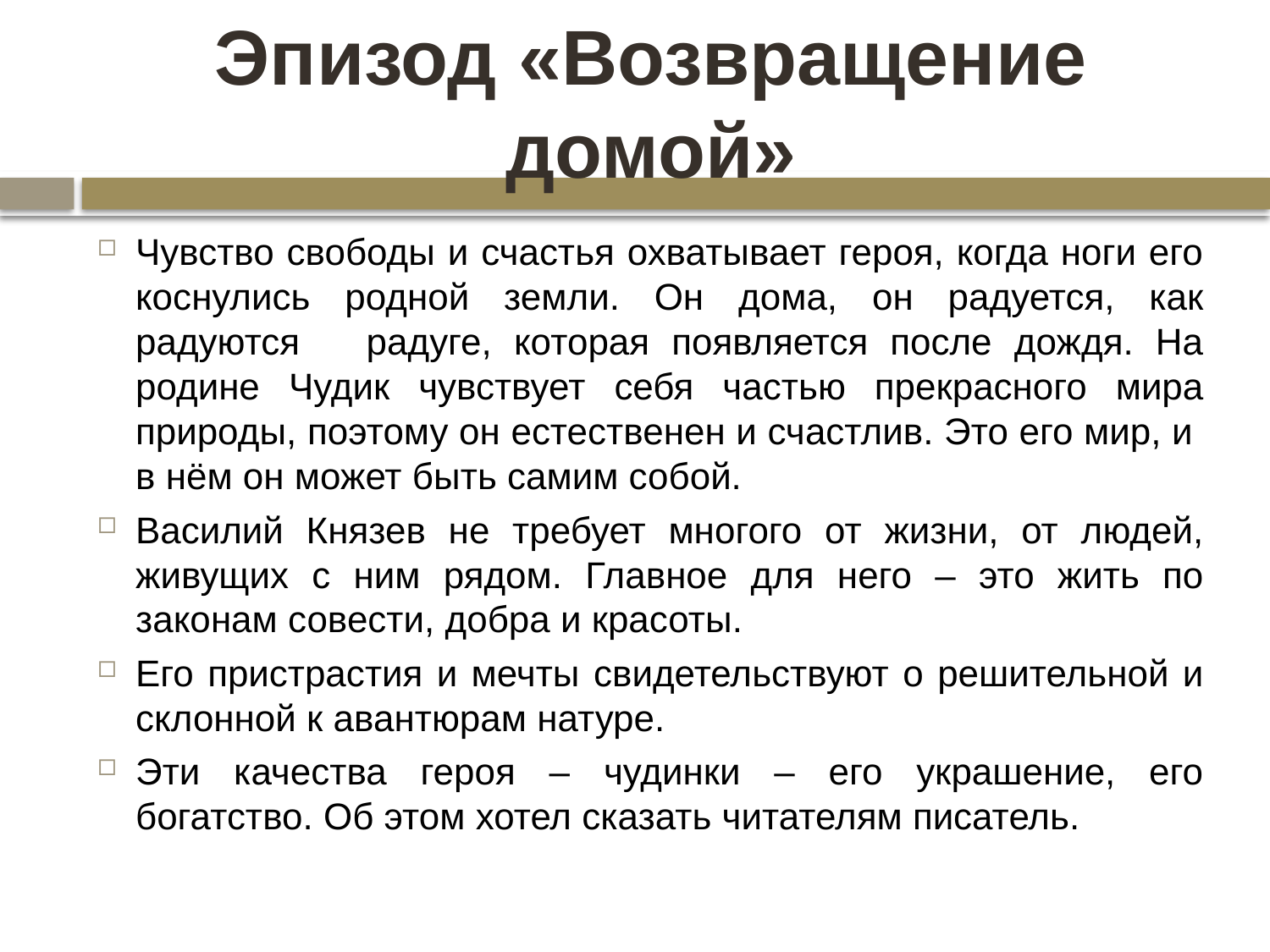

# Эпизод «Возвращение домой»
Чувство свободы и счастья охватывает героя, когда ноги его коснулись родной земли. Он дома, он радуется, как радуются   радуге, которая появляется после дождя. На родине Чудик чувствует себя частью прекрасного мира природы, поэтому он естественен и счастлив. Это его мир, и  в нём он может быть самим собой.
Василий Князев не требует многого от жизни, от людей, живущих с ним рядом. Главное для него – это жить по законам совести, добра и красоты.
Его пристрастия и мечты свидетельствуют о решительной и склонной к авантюрам натуре.
Эти качества героя – чудинки – его украшение, его богатство. Об этом хотел сказать читателям писатель.